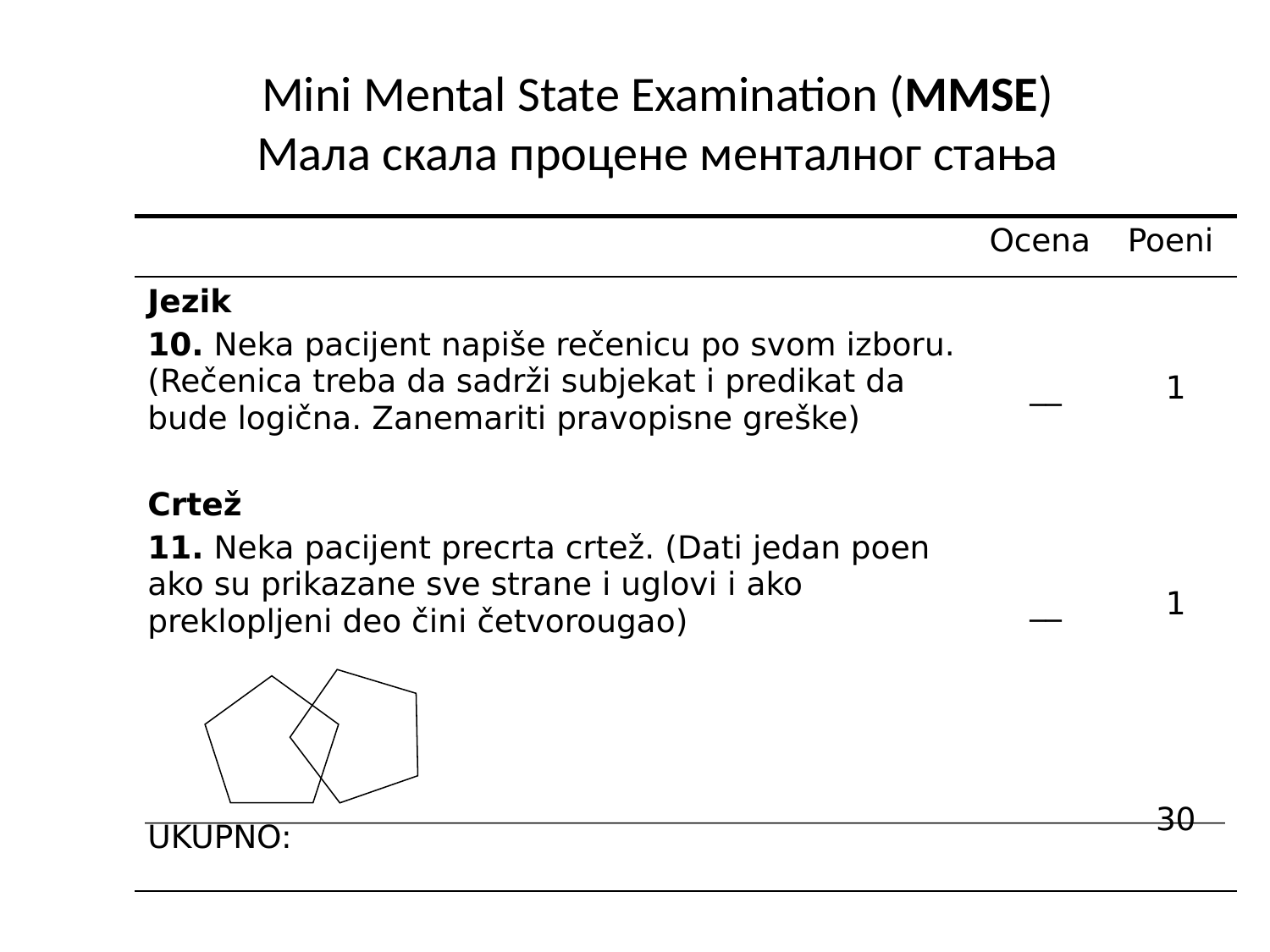

Mini Mental State Examination (MMSE)
Мала скала процене менталног стања
|  | Ocena | Poeni |
| --- | --- | --- |
| Jezik 10. Neka pacijent napiše rečenicu po svom izboru. (Rečenica treba da sadrži subjekat i predikat da bude logična. Zanemariti pravopisne greške) Crtež 11. Neka pacijent precrta crtež. (Dati jedan poen ako su prikazane sve strane i uglovi i ako preklopljeni deo čini četvorougao) UKUPNO: | \_\_ \_\_ | 1 1 30 |